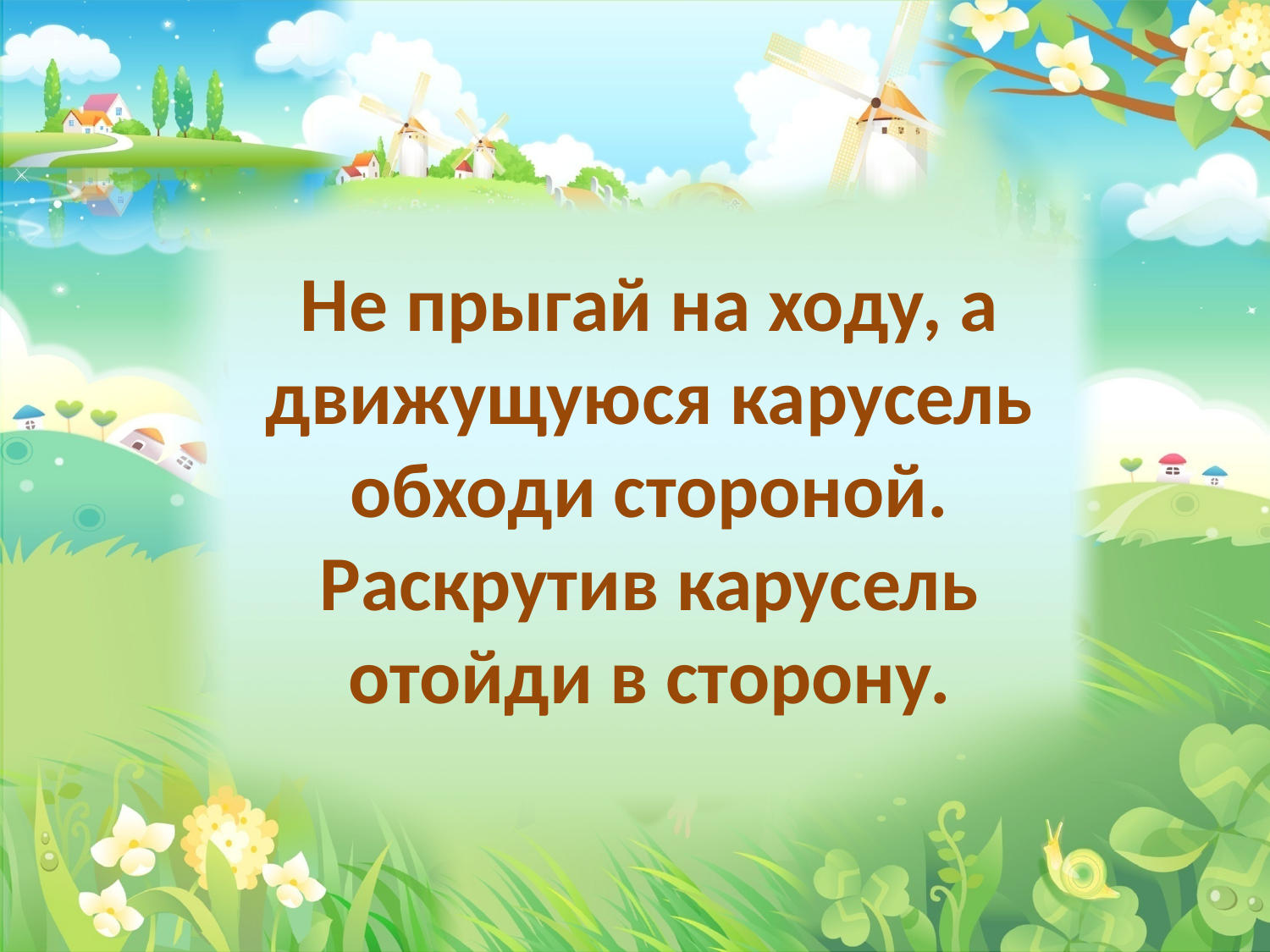

Не прыгай на ходу, а движущуюся карусель обходи стороной. Раскрутив карусель отойди в сторону.